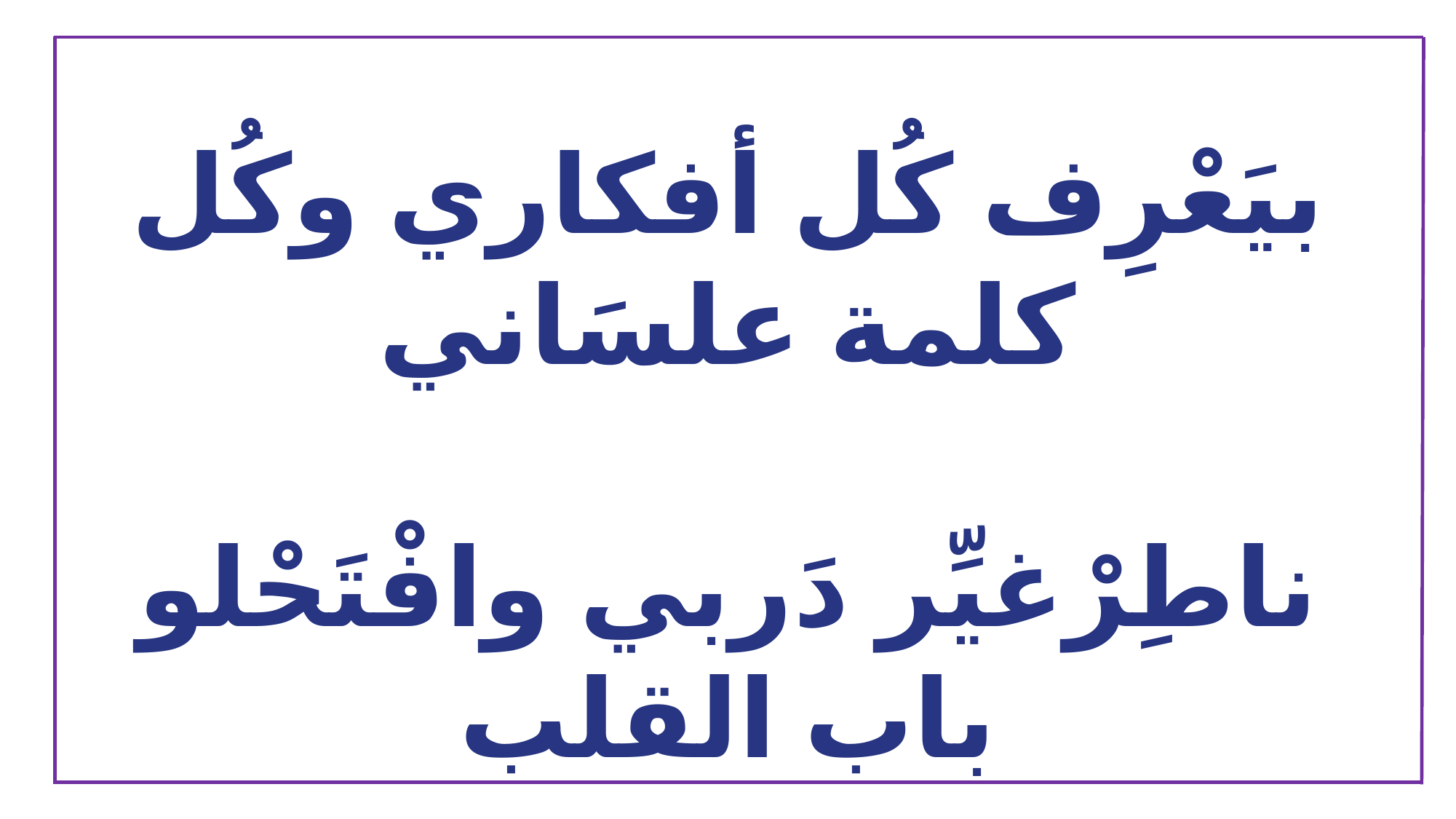

بيَعْرِف كُل أفكاري وكُل كلمة علسَاني

ناطِرْغيِّر دَربي وافْتَحْلو باب القلب